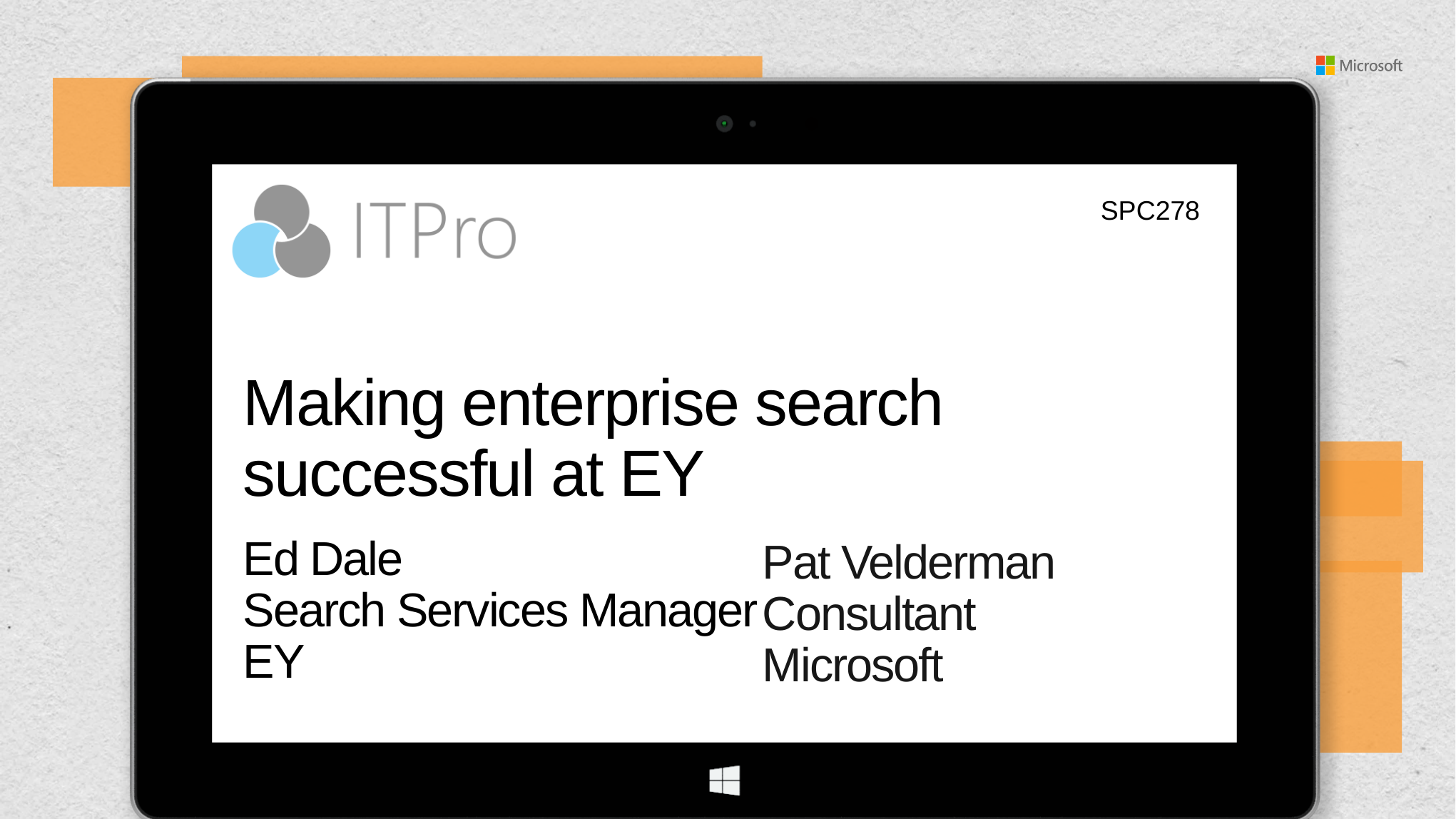

SPC278
# Making enterprise search successful at EY
Ed Dale
Search Services Manager
EY
Pat Velderman
Consultant
Microsoft